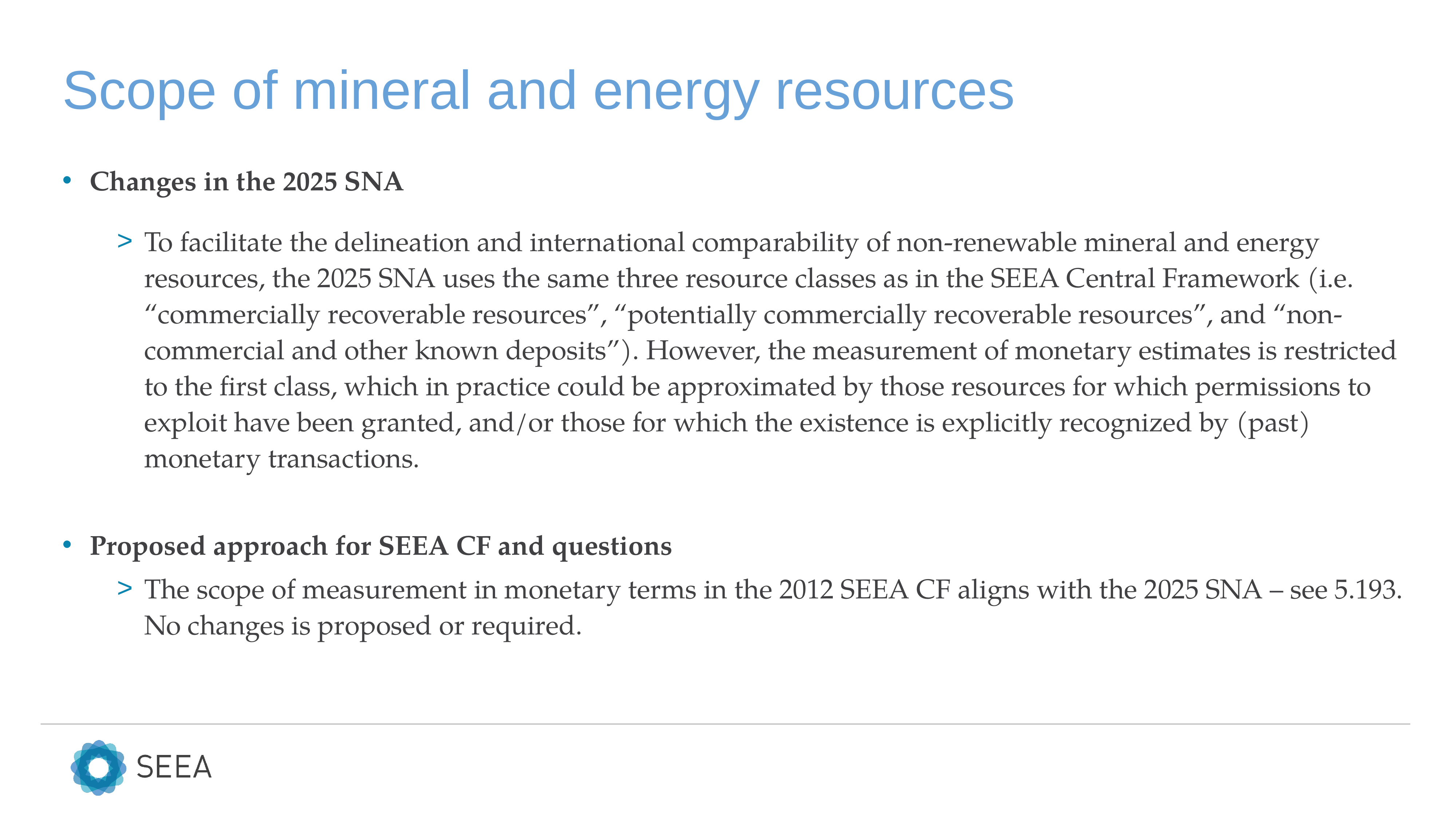

# Scope of mineral and energy resources
Changes in the 2025 SNA

To facilitate the delineation and international comparability of non-renewable mineral and energy resources, the 2025 SNA uses the same three resource classes as in the SEEA Central Framework (i.e. “commercially recoverable resources”, “potentially commercially recoverable resources”, and “non-commercial and other known deposits”). However, the measurement of monetary estimates is restricted to the first class, which in practice could be approximated by those resources for which permissions to exploit have been granted, and/or those for which the existence is explicitly recognized by (past) monetary transactions.
Proposed approach for SEEA CF and questions
The scope of measurement in monetary terms in the 2012 SEEA CF aligns with the 2025 SNA – see 5.193. No changes is proposed or required.